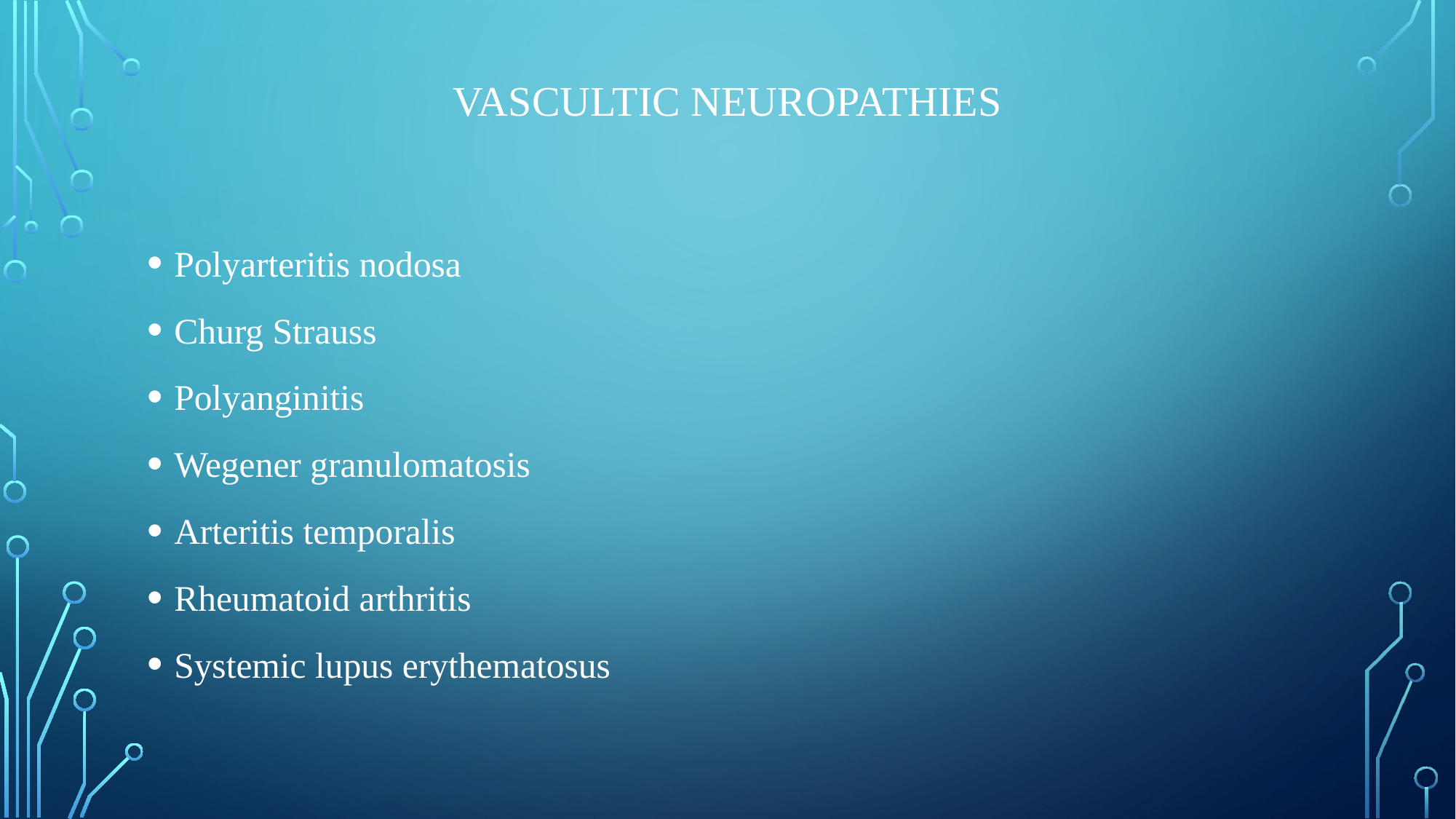

# Vascultic neuropathies
Polyarteritis nodosa
Churg Strauss
Polyanginitis
Wegener granulomatosis
Arteritis temporalis
Rheumatoid arthritis
Systemic lupus erythematosus